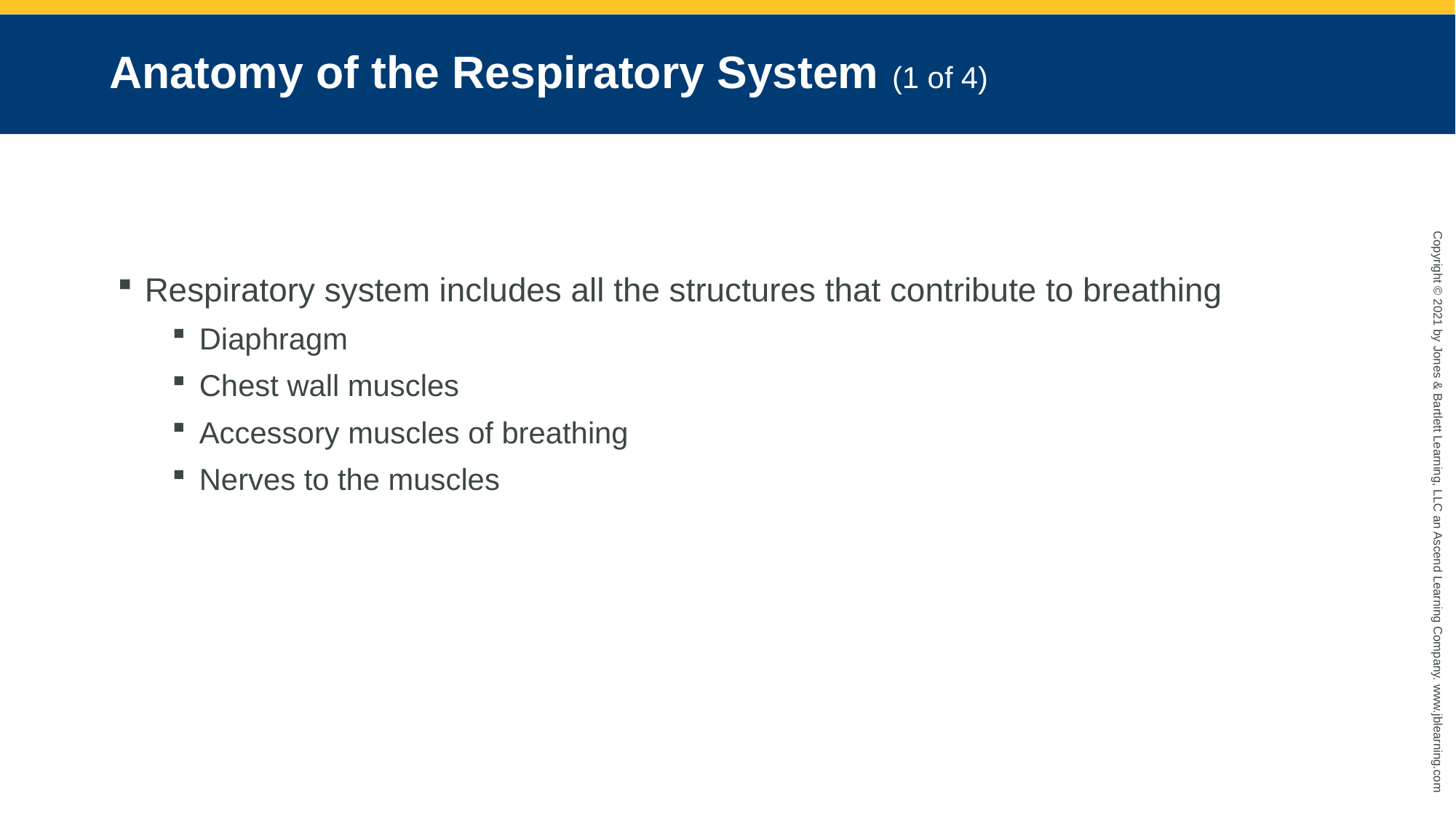

# Anatomy of the Respiratory System (1 of 4)
Respiratory system includes all the structures that contribute to breathing
Diaphragm
Chest wall muscles
Accessory muscles of breathing
Nerves to the muscles